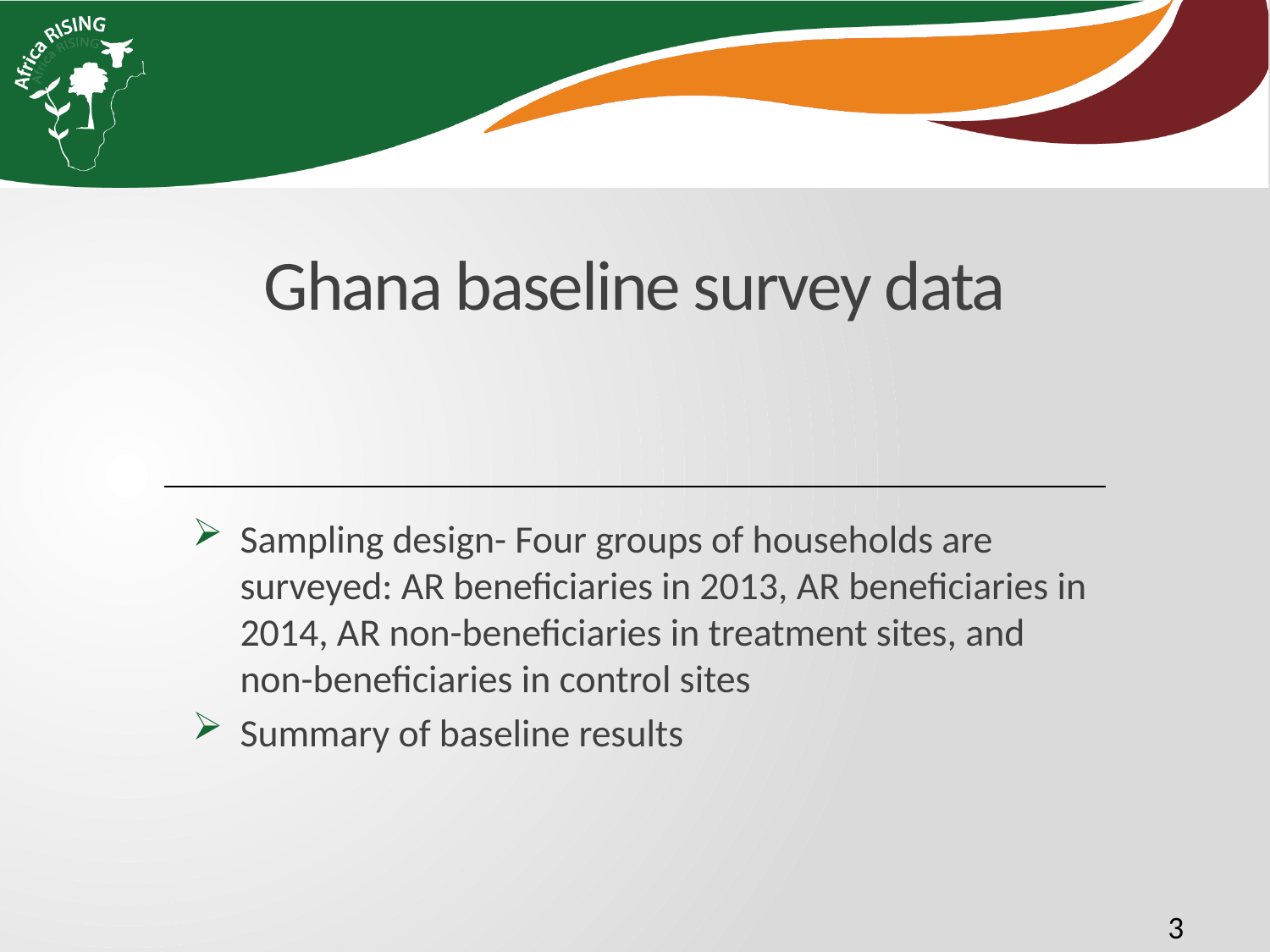

# Ghana baseline survey data
Sampling design- Four groups of households are surveyed: AR beneficiaries in 2013, AR beneficiaries in 2014, AR non-beneficiaries in treatment sites, and non-beneficiaries in control sites
Summary of baseline results
3